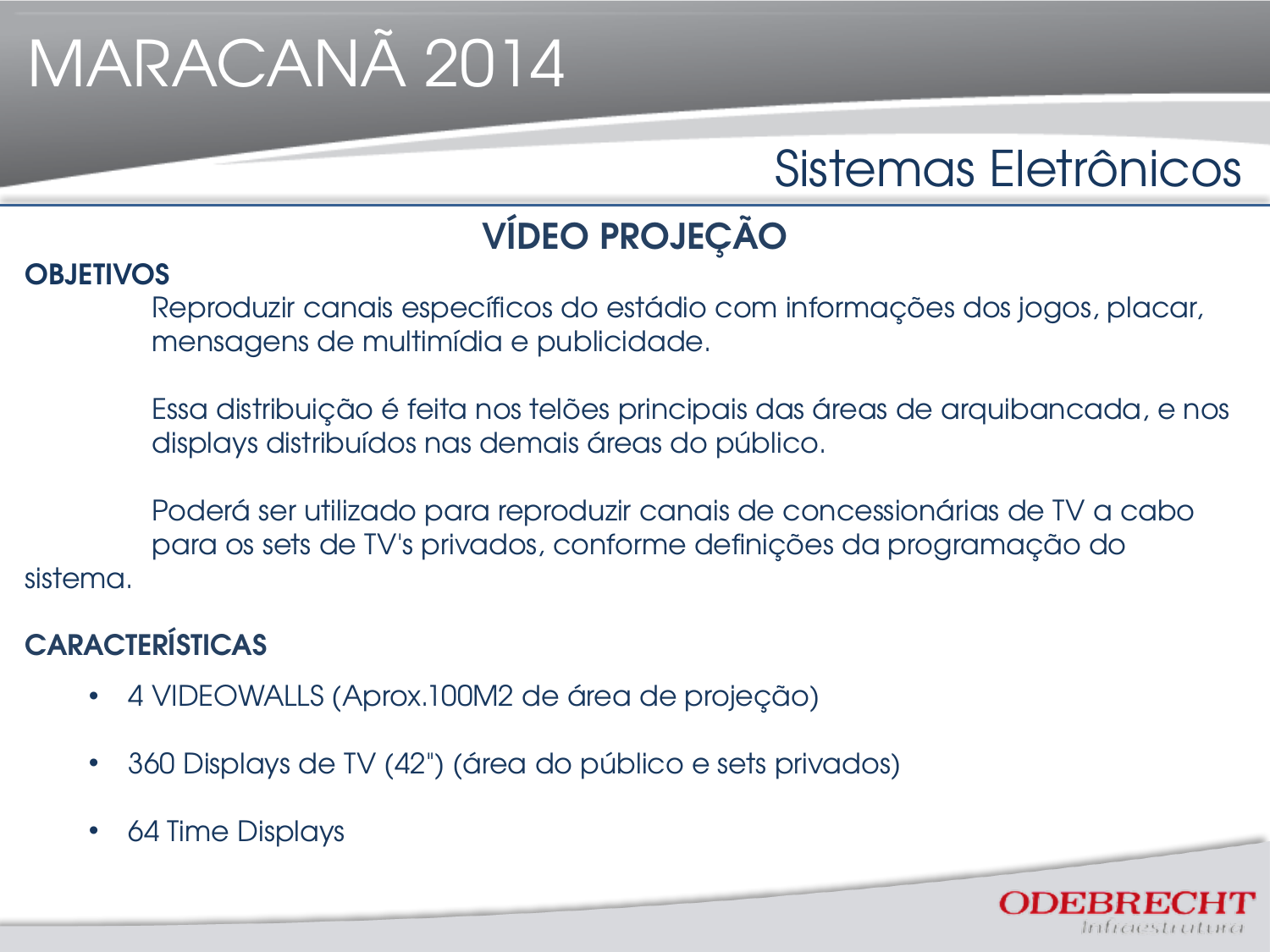

MARACANÃ 2014
Sistemas Eletrônicos
VÍDEO PROJEÇÃO
OBJETIVOS
	Reproduzir canais específicos do estádio com informações dos jogos, placar, 	mensagens de multimídia e publicidade.

	Essa distribuição é feita nos telões principais das áreas de arquibancada, e nos 	displays distribuídos nas demais áreas do público.

	Poderá ser utilizado para reproduzir canais de concessionárias de TV a cabo 	para os sets de TV's privados, conforme definições da programação do 	sistema.

CARACTERÍSTICAS

4 VIDEOWALLS (Aprox.100M2 de área de projeção)

360 Displays de TV (42") (área do público e sets privados)

64 Time Displays